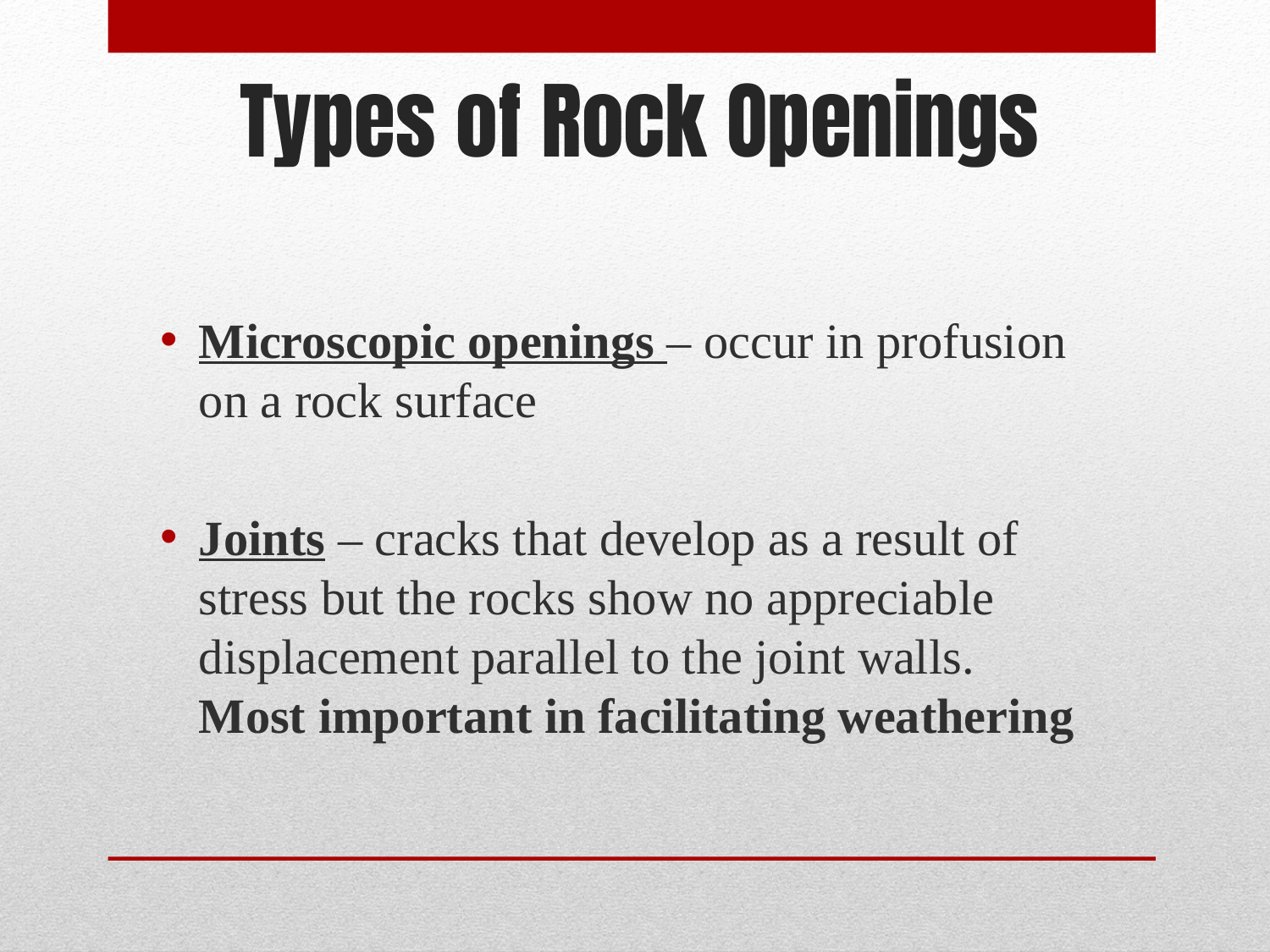

Types of Rock Openings
Microscopic openings – occur in profusion on a rock surface

Joints – cracks that develop as a result of stress but the rocks show no appreciable displacement parallel to the joint walls.  Most important in facilitating weathering